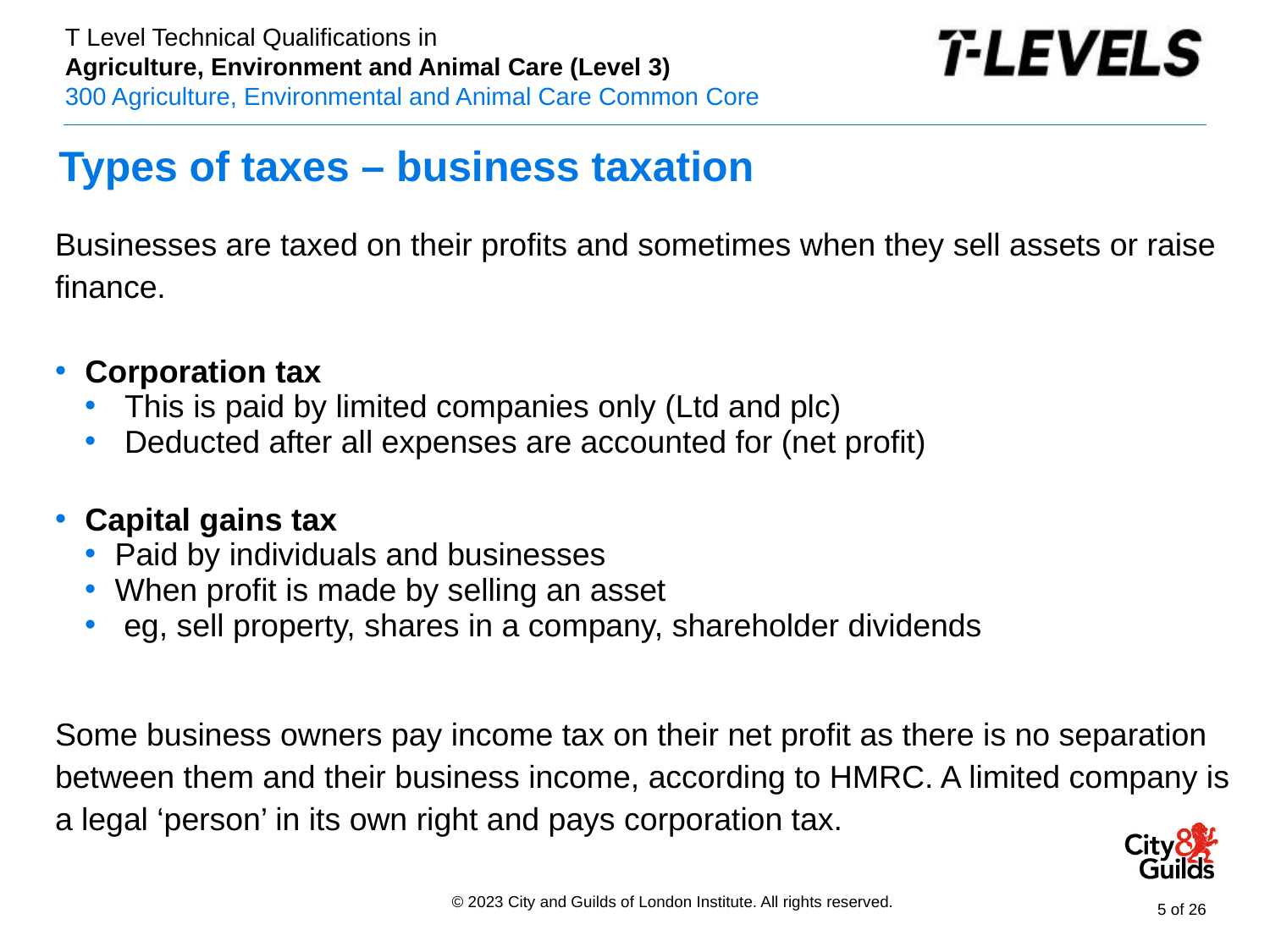

# Types of taxes – business taxation
Businesses are taxed on their profits and sometimes when they sell assets or raise finance.

Corporation tax
This is paid by limited companies only (Ltd and plc)
Deducted after all expenses are accounted for (net profit)

Capital gains tax
Paid by individuals and businesses
When profit is made by selling an asset
 eg, sell property, shares in a company, shareholder dividends

Some business owners pay income tax on their net profit as there is no separation between them and their business income, according to HMRC. A limited company is a legal ‘person’ in its own right and pays corporation tax.